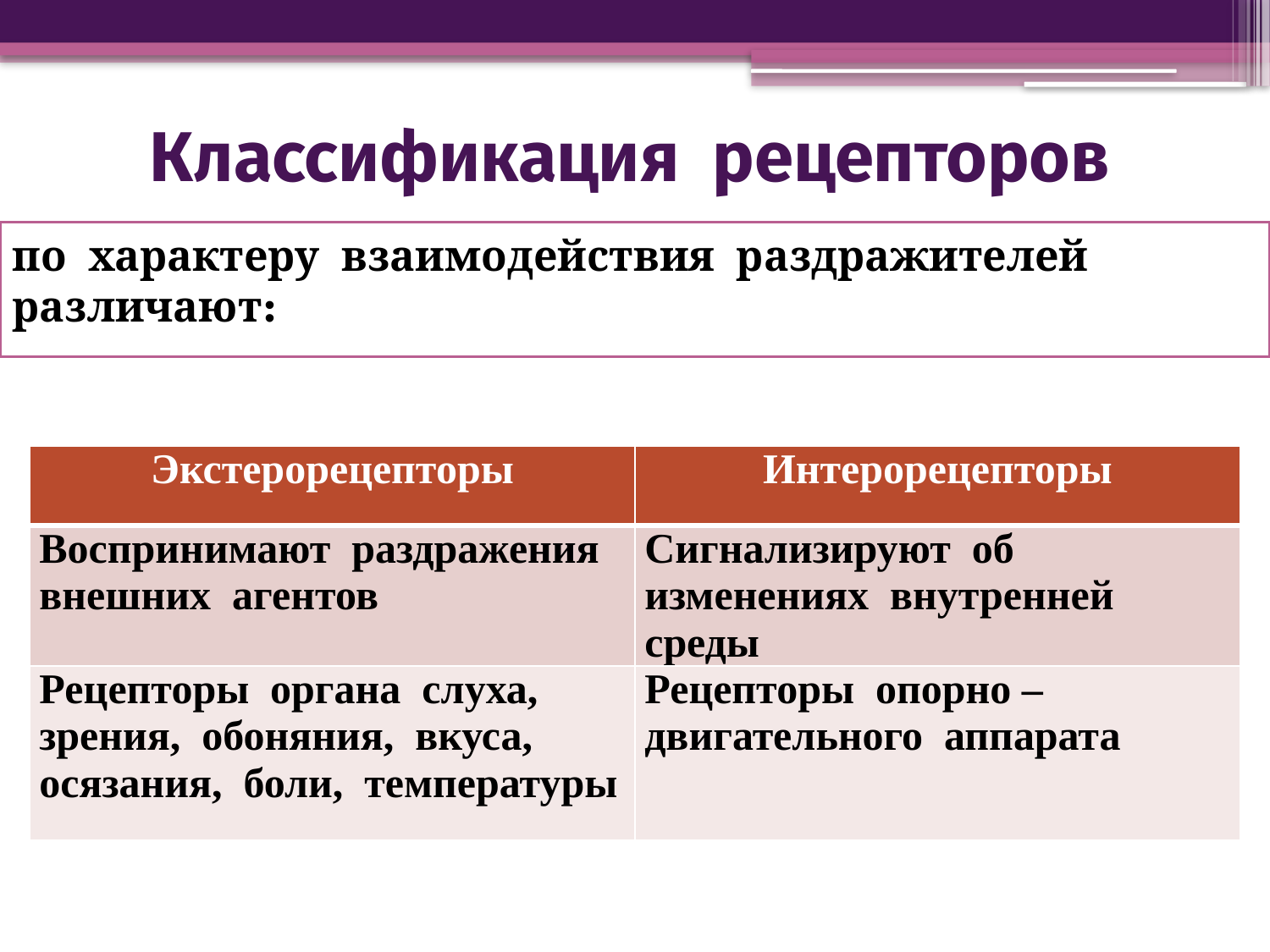

# Классификация  рецепторов
по  характеру  взаимодействия  раздражителей  различают:
| Экстерорецепторы | Интерорецепторы |
| --- | --- |
| Воспринимают раздражения внешних агентов | Сигнализируют об изменениях внутренней среды |
| Рецепторы органа слуха, зрения, обоняния, вкуса, осязания, боли, температуры | Рецепторы опорно – двигательного аппарата |